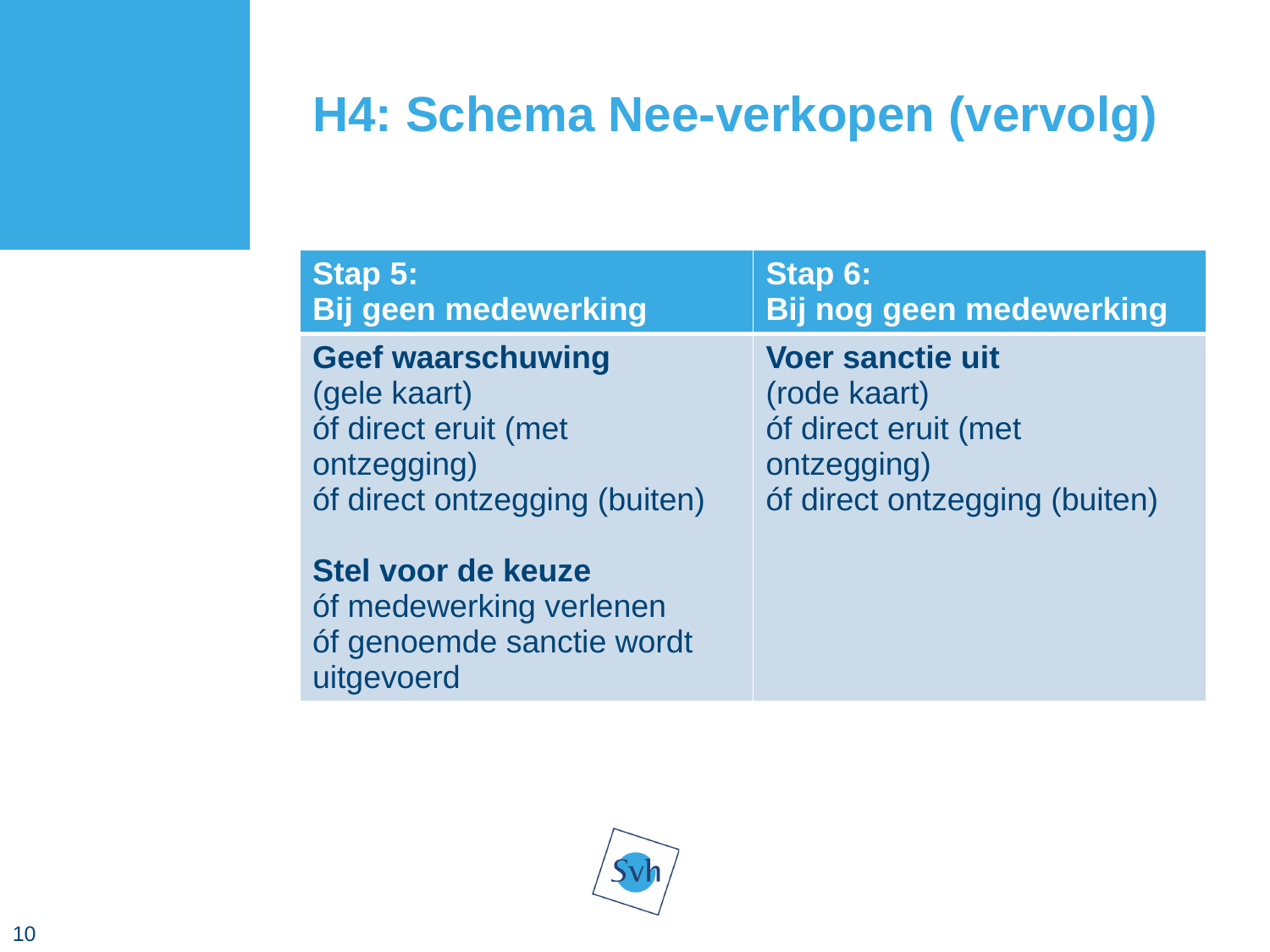

# H4: Schema Nee-verkopen (vervolg)
| Stap 5: Bij geen medewerking | Stap 6: Bij nog geen medewerking |
| --- | --- |
| Geef waarschuwing (gele kaart) óf direct eruit (met ontzegging) óf direct ontzegging (buiten) Stel voor de keuze óf medewerking verlenen óf genoemde sanctie wordt uitgevoerd | Voer sanctie uit (rode kaart) óf direct eruit (met ontzegging) óf direct ontzegging (buiten) |